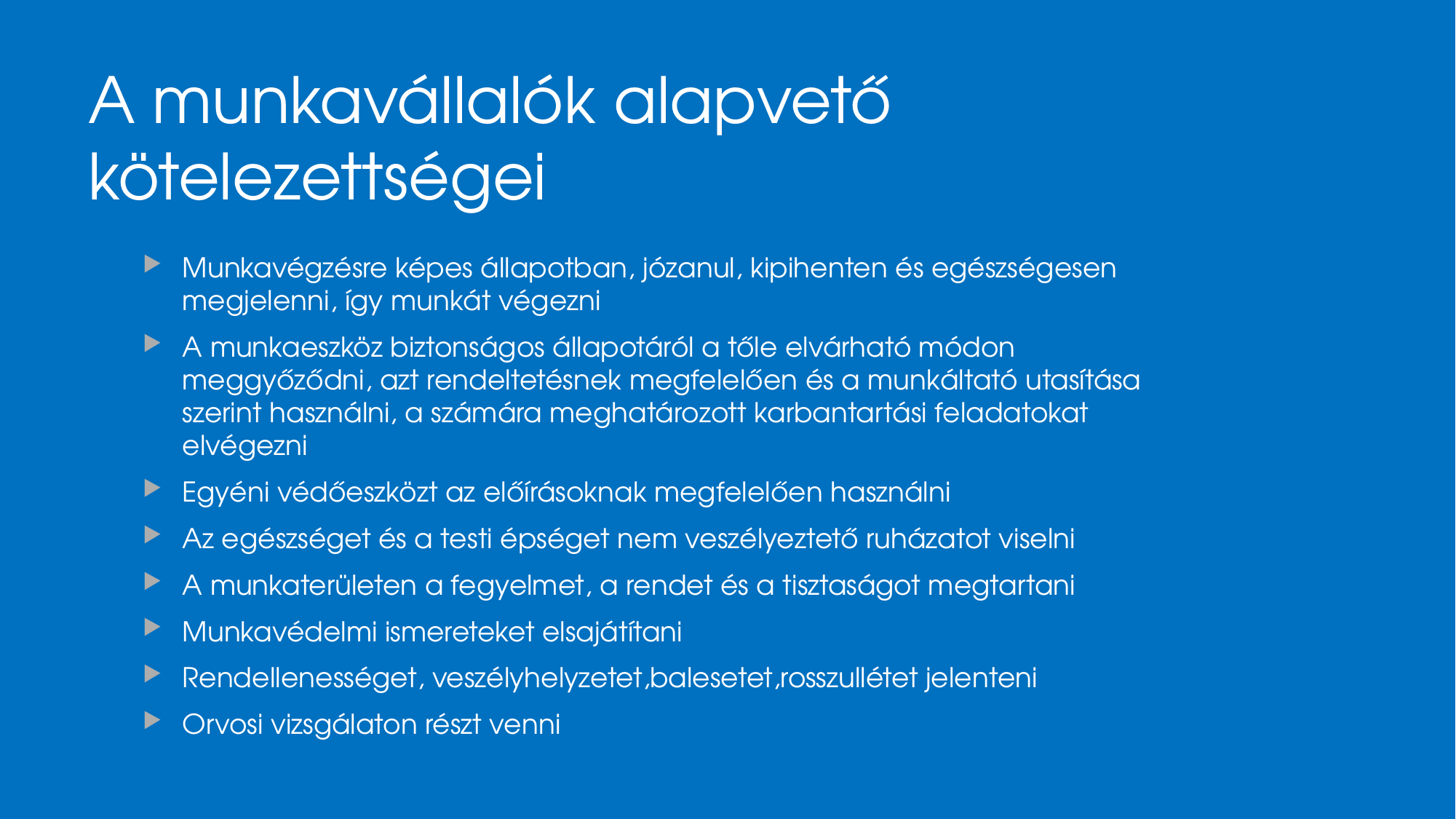

# A munkavállalók alapvető kötelezettségei
Munkavégzésre képes állapotban, józanul, kipihenten és egészségesen megjelenni, így munkát végezni
A munkaeszköz biztonságos állapotáról a tőle elvárható módon meggyőződni, azt rendeltetésnek megfelelően és a munkáltató utasítása szerint használni, a számára meghatározott karbantartási feladatokat elvégezni
Egyéni védőeszközt az előírásoknak megfelelően használni
Az egészséget és a testi épséget nem veszélyeztető ruházatot viselni
A munkaterületen a fegyelmet, a rendet és a tisztaságot megtartani
Munkavédelmi ismereteket elsajátítani
Rendellenességet, veszélyhelyzetet,balesetet,rosszullétet jelenteni
Orvosi vizsgálaton részt venni